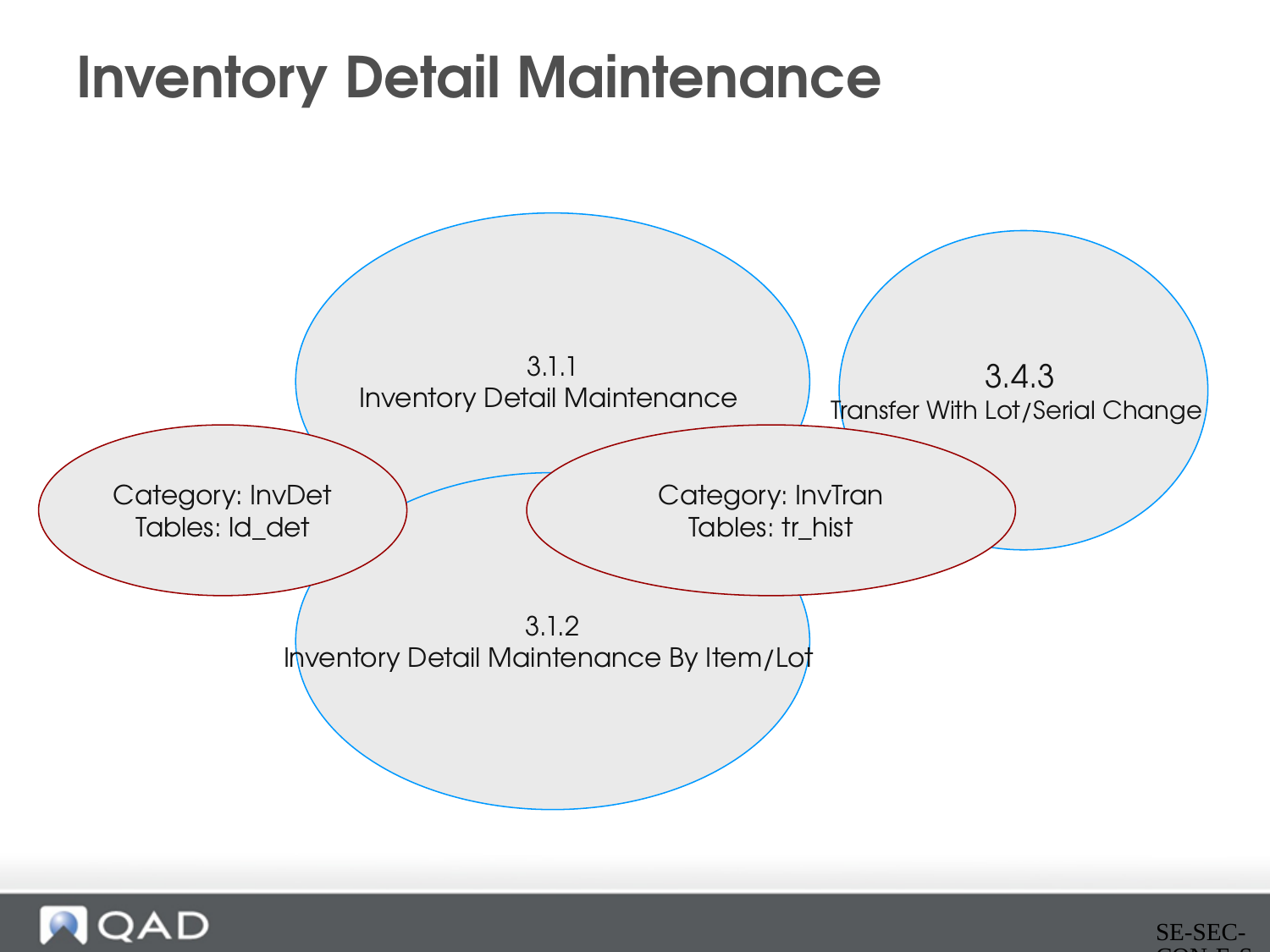

# Inventory Detail Maintenance
3.1.1
Inventory Detail Maintenance
3.4.3
Transfer With Lot/Serial Change
Category: InvDet
Tables: ld_det
Category: InvTran
Tables: tr_hist
3.1.2
Inventory Detail Maintenance By Item/Lot
SE-SEC-CON-E-SIGNATURES-0270